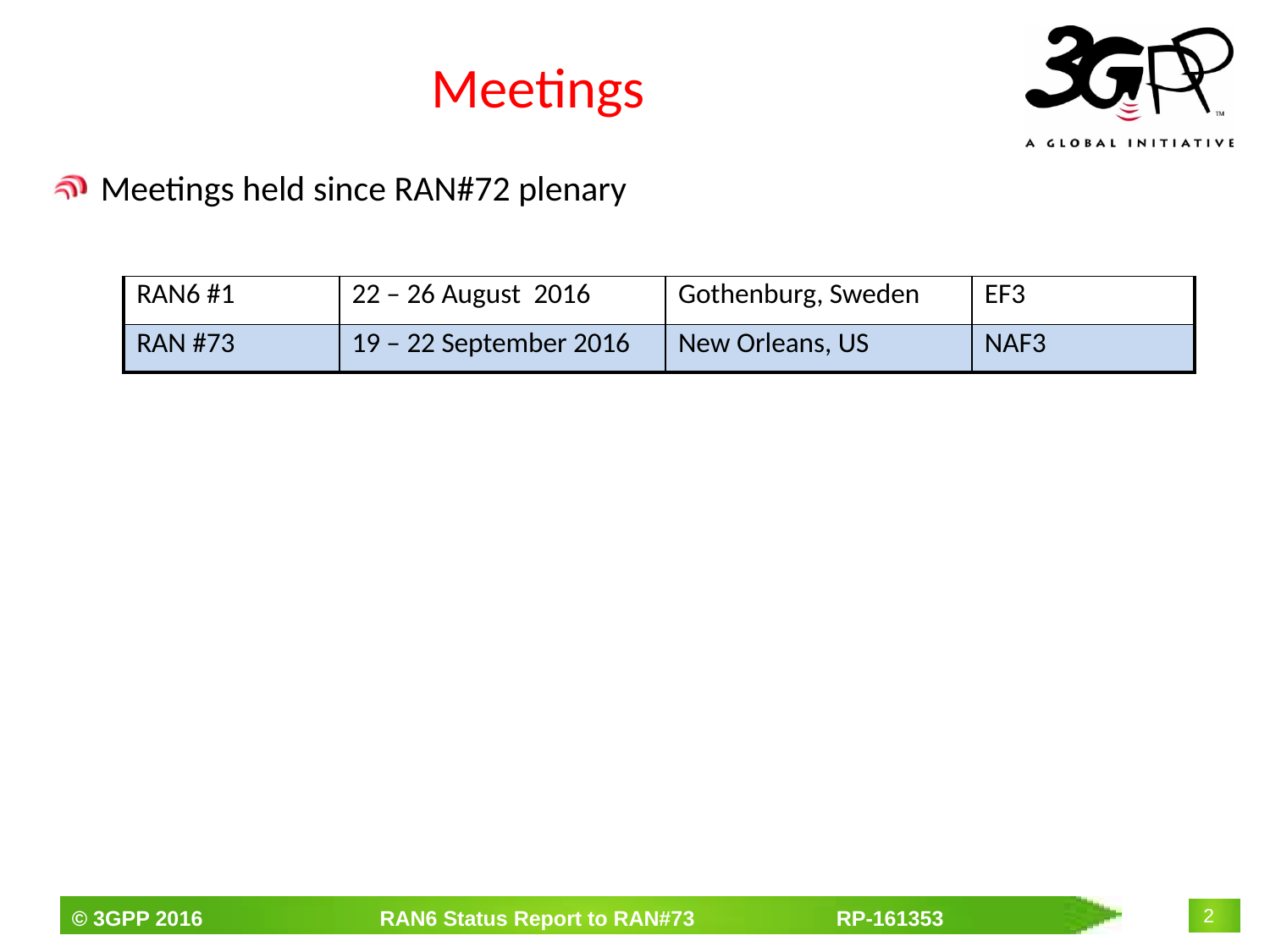

# Meetings
Meetings held since RAN#72 plenary

| RAN6 #1 | 22 – 26 August 2016 | Gothenburg, Sweden | EF3 |
| --- | --- | --- | --- |
| RAN #73 | 19 – 22 September 2016 | New Orleans, US | NAF3 |